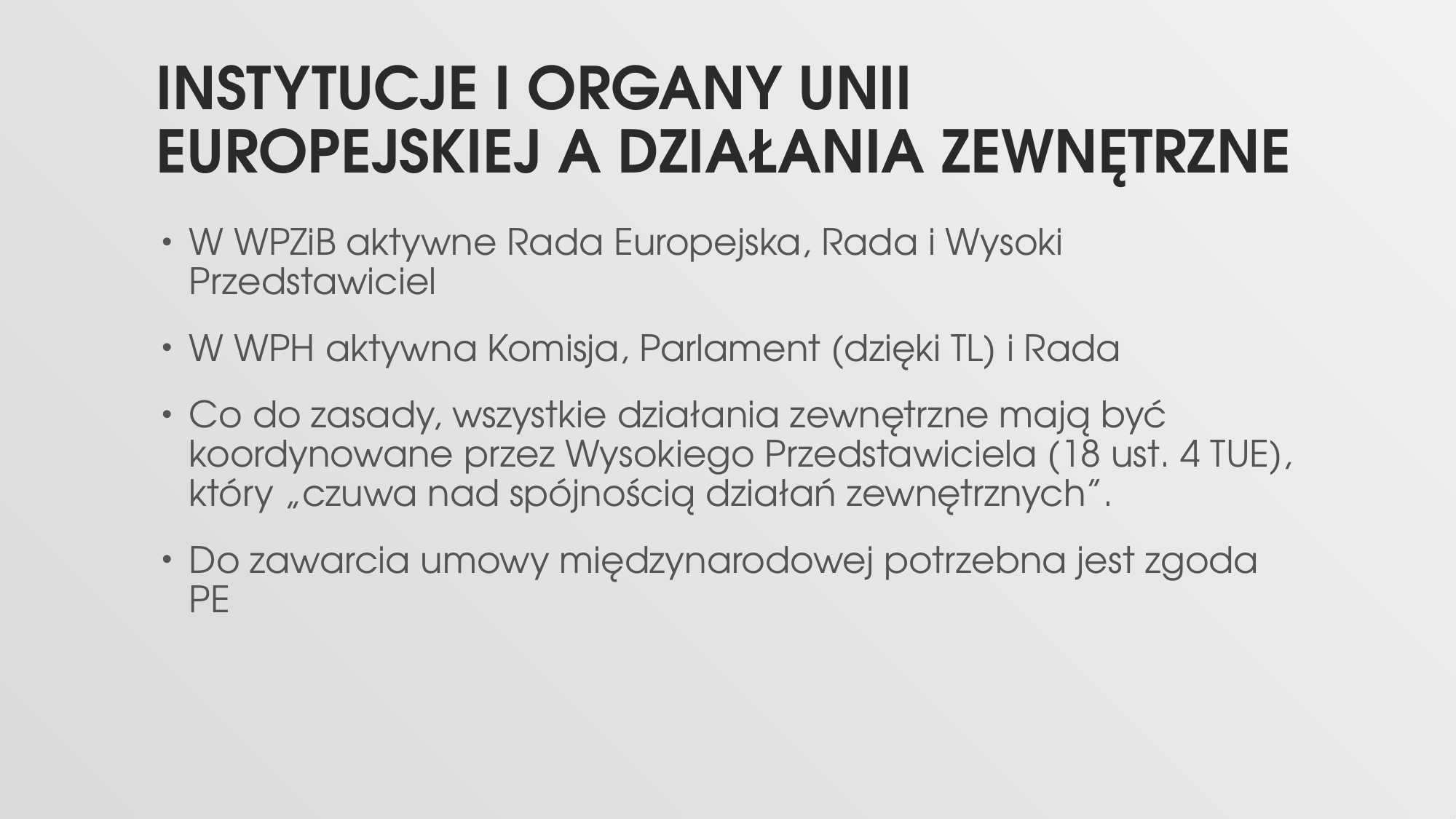

# Instytucje i ORGANY unii europejskiej a działania zewnętrzne
W WPZiB aktywne Rada Europejska, Rada i Wysoki Przedstawiciel
W WPH aktywna Komisja, Parlament (dzięki TL) i Rada
Co do zasady, wszystkie działania zewnętrzne mają być koordynowane przez Wysokiego Przedstawiciela (18 ust. 4 TUE), który „czuwa nad spójnością działań zewnętrznych”.
Do zawarcia umowy międzynarodowej potrzebna jest zgoda PE